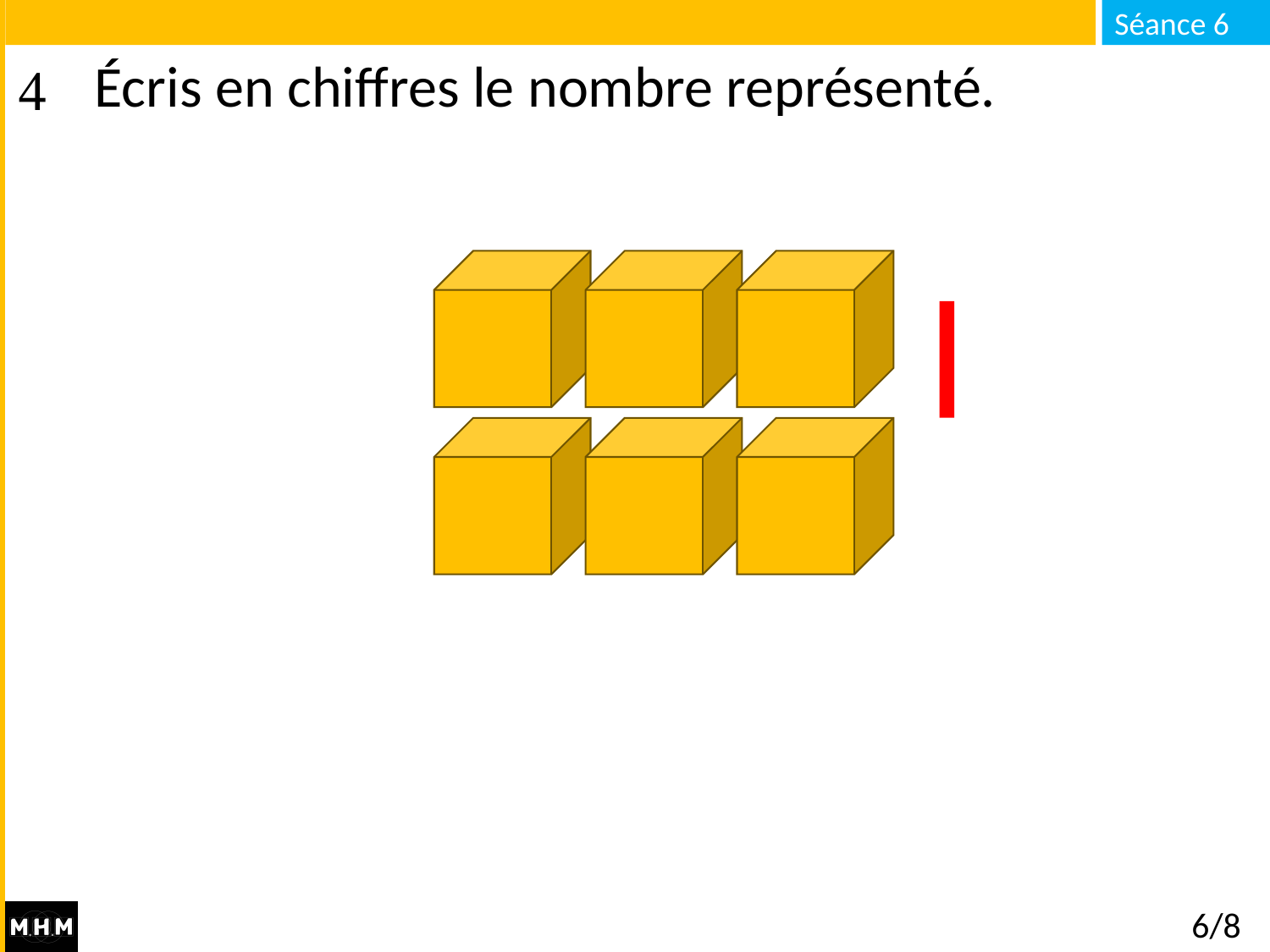

# Écris en chiffres le nombre représenté.

6/8